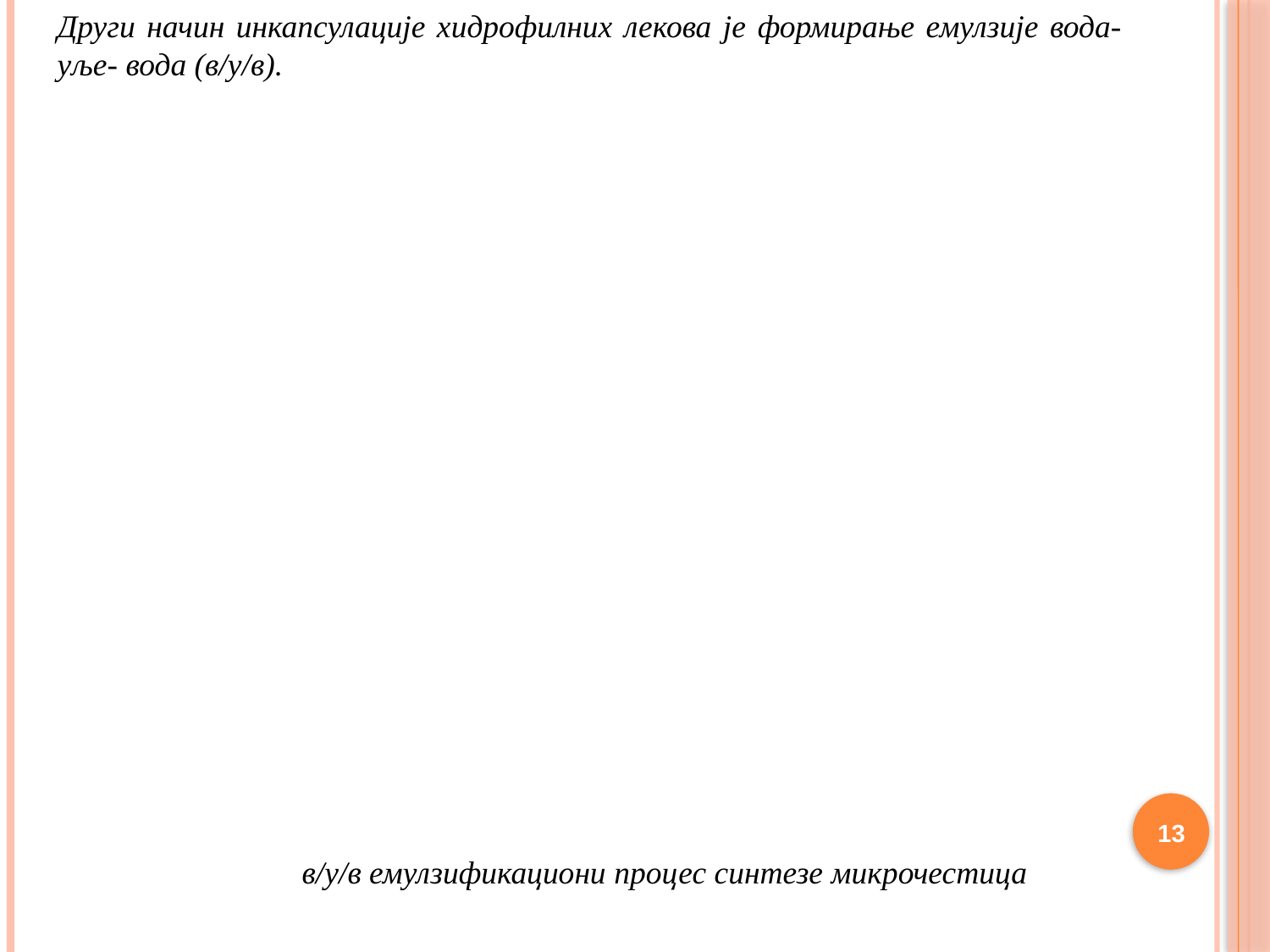

Други начин инкапсулације хидрофилних лекова је формирање емулзије вода- уље- вода (в/у/в).

13
в/у/в емулзификациони процес синтезе микрочестица